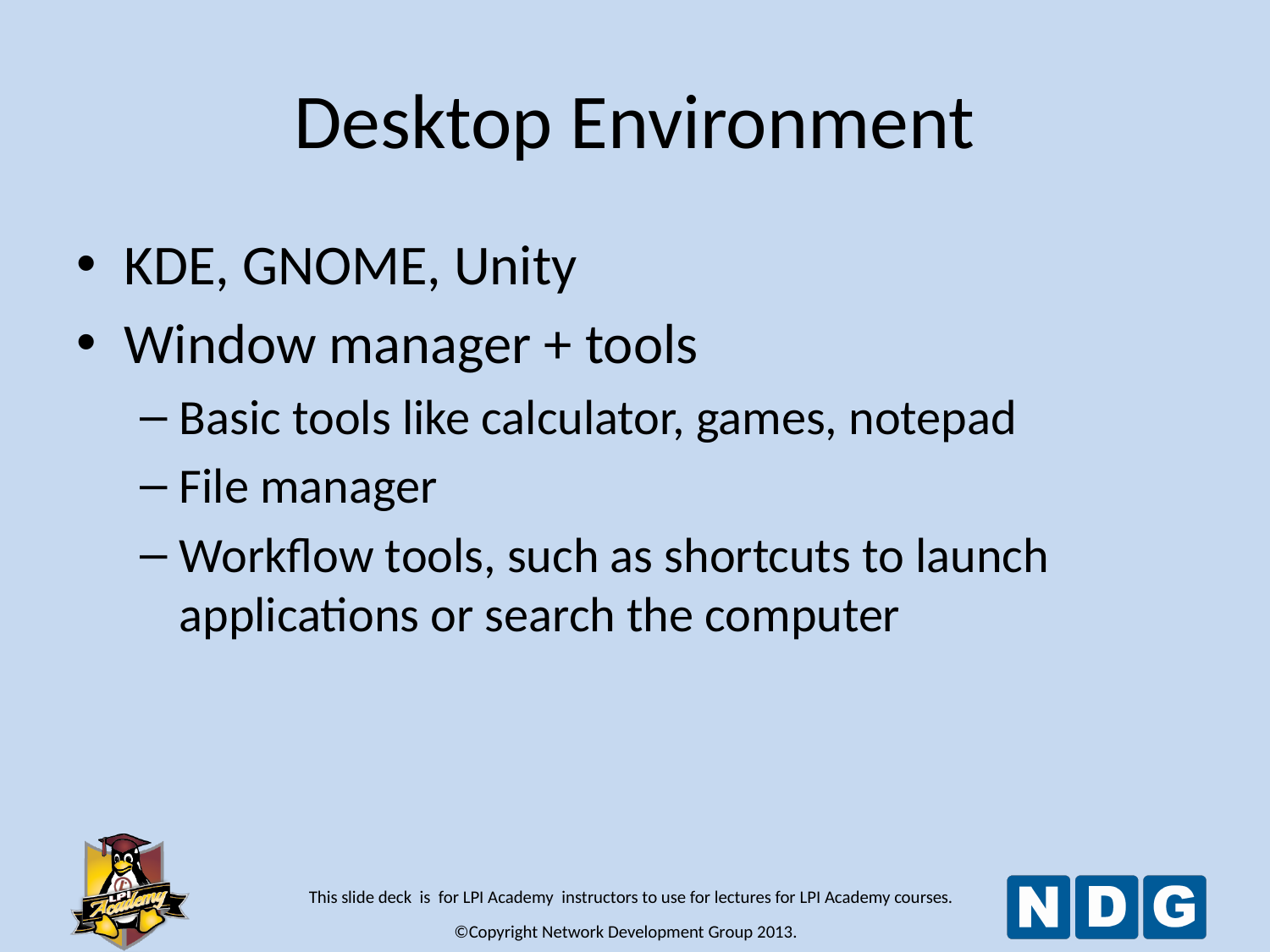

# Desktop Environment
KDE, GNOME, Unity
Window manager + tools
Basic tools like calculator, games, notepad
File manager
Workflow tools, such as shortcuts to launch applications or search the computer